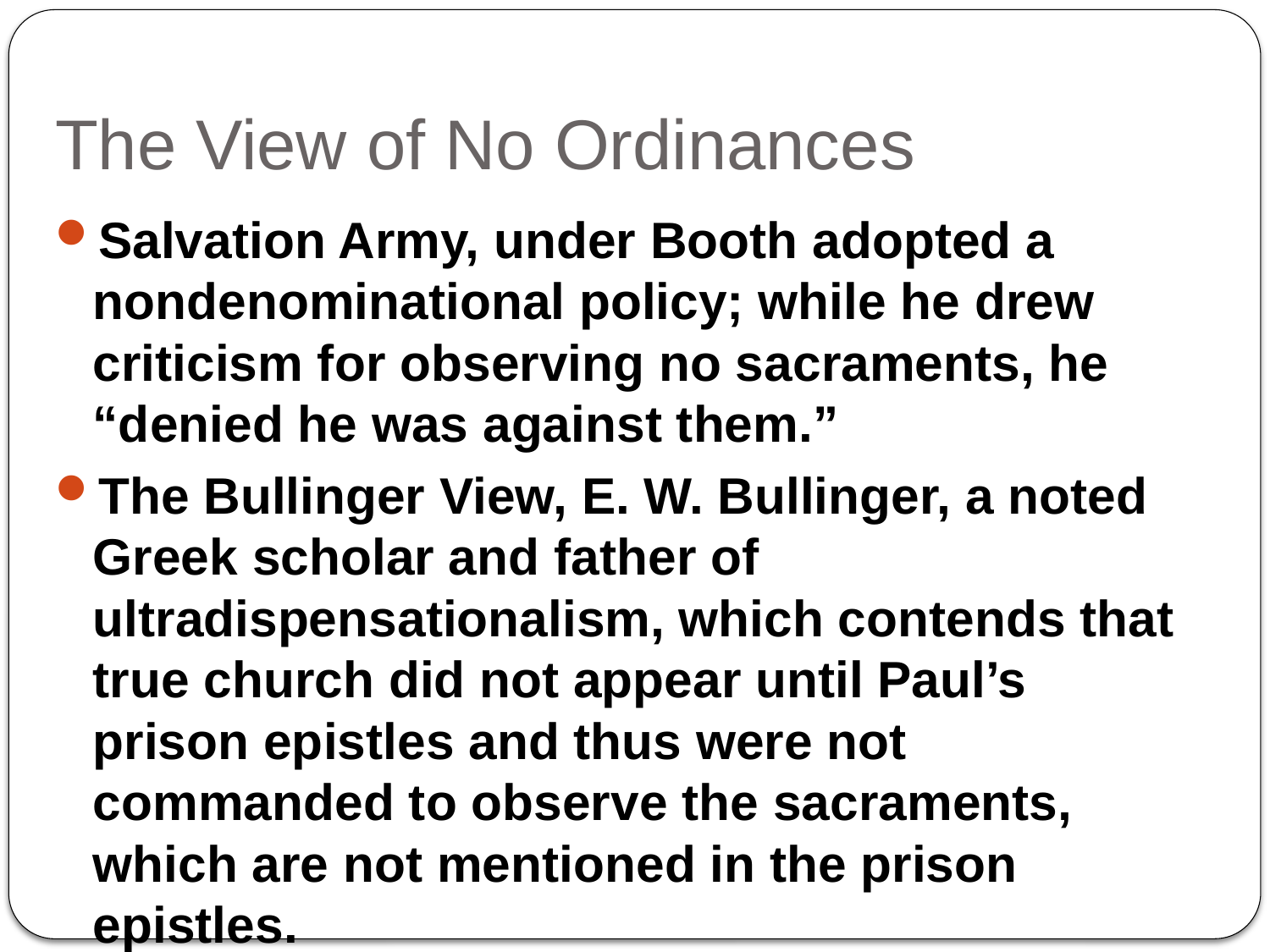

# The View of No Ordinances
Salvation Army, under Booth adopted a nondenominational policy; while he drew criticism for observing no sacraments, he “denied he was against them.”
The Bullinger View, E. W. Bullinger, a noted Greek scholar and father of ultradispensationalism, which contends that true church did not appear until Paul’s prison epistles and thus were not commanded to observe the sacraments, which are not mentioned in the prison epistles.